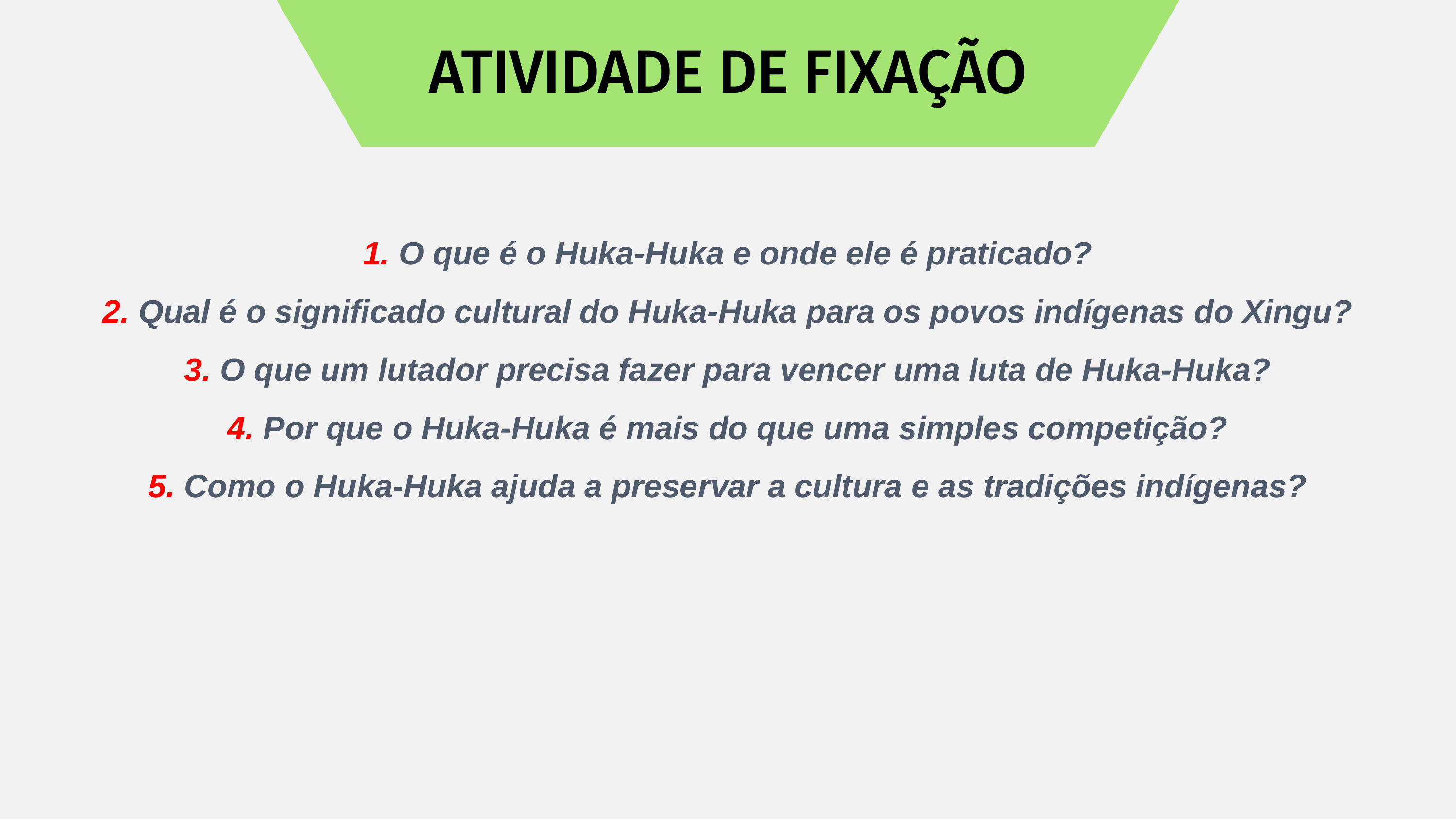

ATIVIDADE DE FIXAÇÃO
1. O que é o Huka-Huka e onde ele é praticado?
2. Qual é o significado cultural do Huka-Huka para os povos indígenas do Xingu?
3. O que um lutador precisa fazer para vencer uma luta de Huka-Huka?
4. Por que o Huka-Huka é mais do que uma simples competição?
5. Como o Huka-Huka ajuda a preservar a cultura e as tradições indígenas?